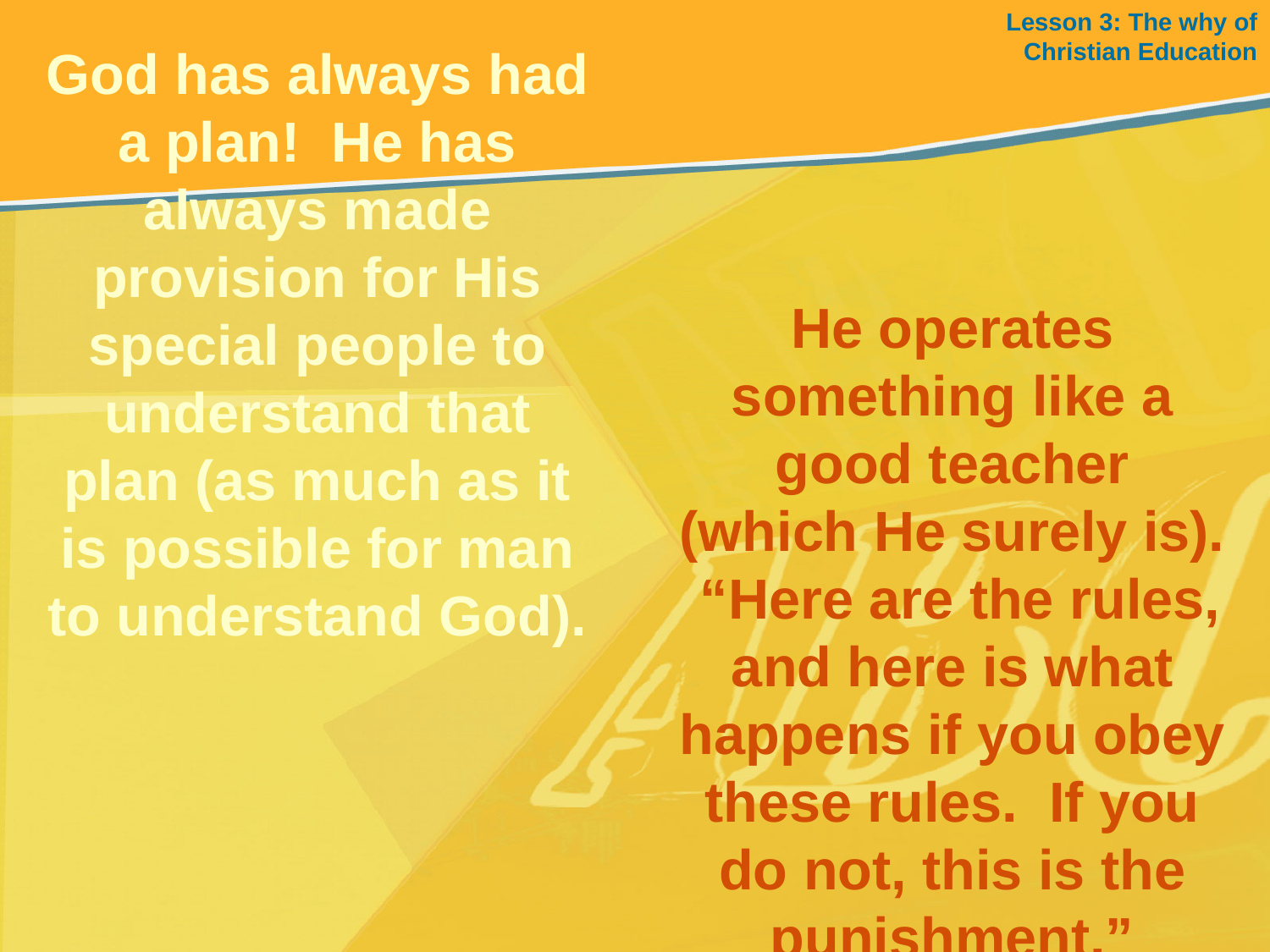

Lesson 3: The why of Christian Education
God has always had a plan!  He has always made provision for His special people to understand that plan (as much as it is possible for man to understand God).
He operates something like a good teacher (which He surely is).  “Here are the rules, and here is what happens if you obey these rules.  If you do not, this is the punishment.”